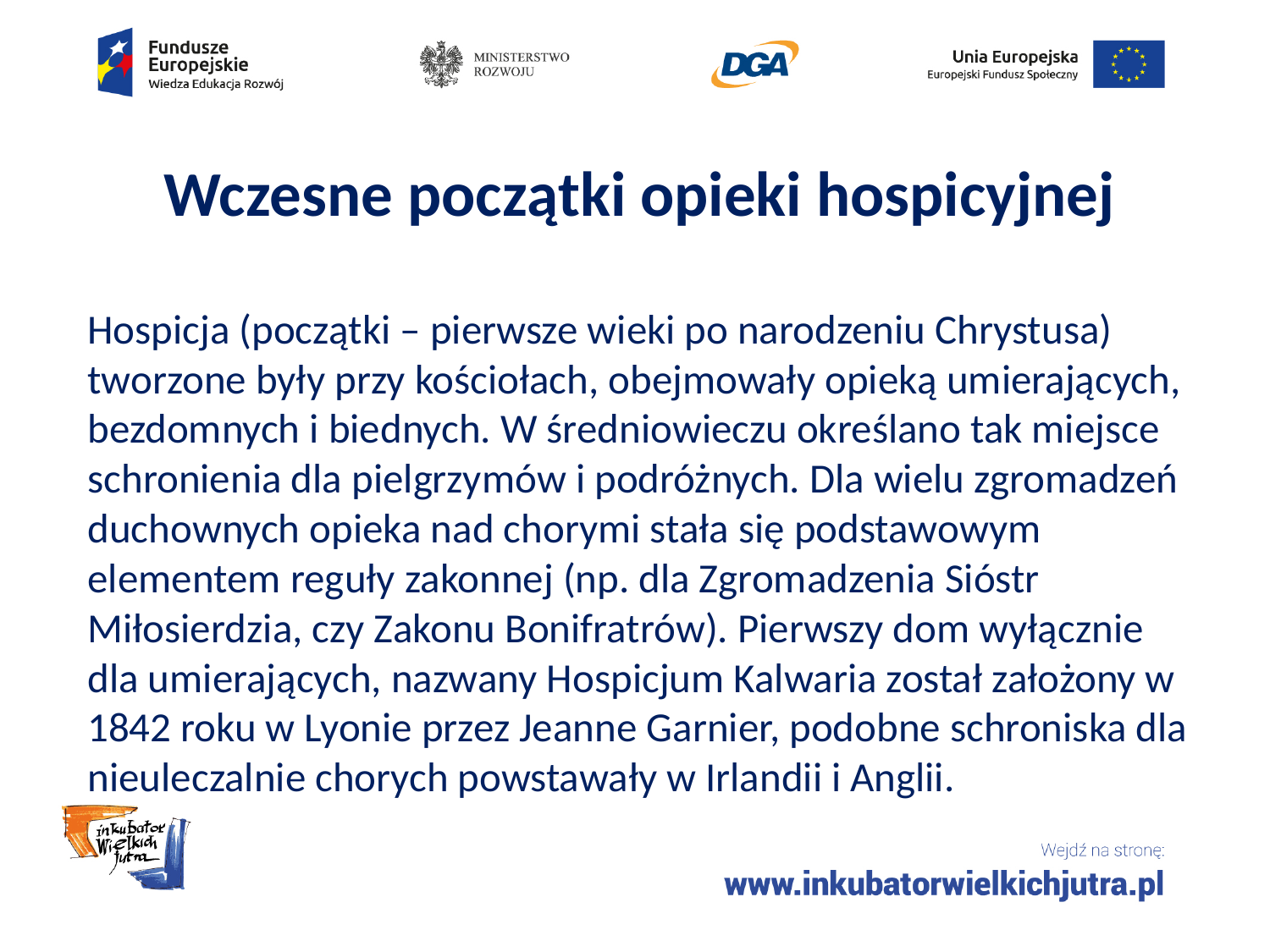

# Wczesne początki opieki hospicyjnej
Hospicja (początki – pierwsze wieki po narodzeniu Chrystusa) tworzone były przy kościołach, obejmowały opieką umierających, bezdomnych i biednych. W średniowieczu określano tak miejsce schronienia dla pielgrzymów i podróżnych. Dla wielu zgromadzeń duchownych opieka nad chorymi stała się podstawowym elementem reguły zakonnej (np. dla Zgromadzenia Sióstr Miłosierdzia, czy Zakonu Bonifratrów). Pierwszy dom wyłącznie dla umierających, nazwany Hospicjum Kalwaria został założony w 1842 roku w Lyonie przez Jeanne Garnier, podobne schroniska dla nieuleczalnie chorych powstawały w Irlandii i Anglii.